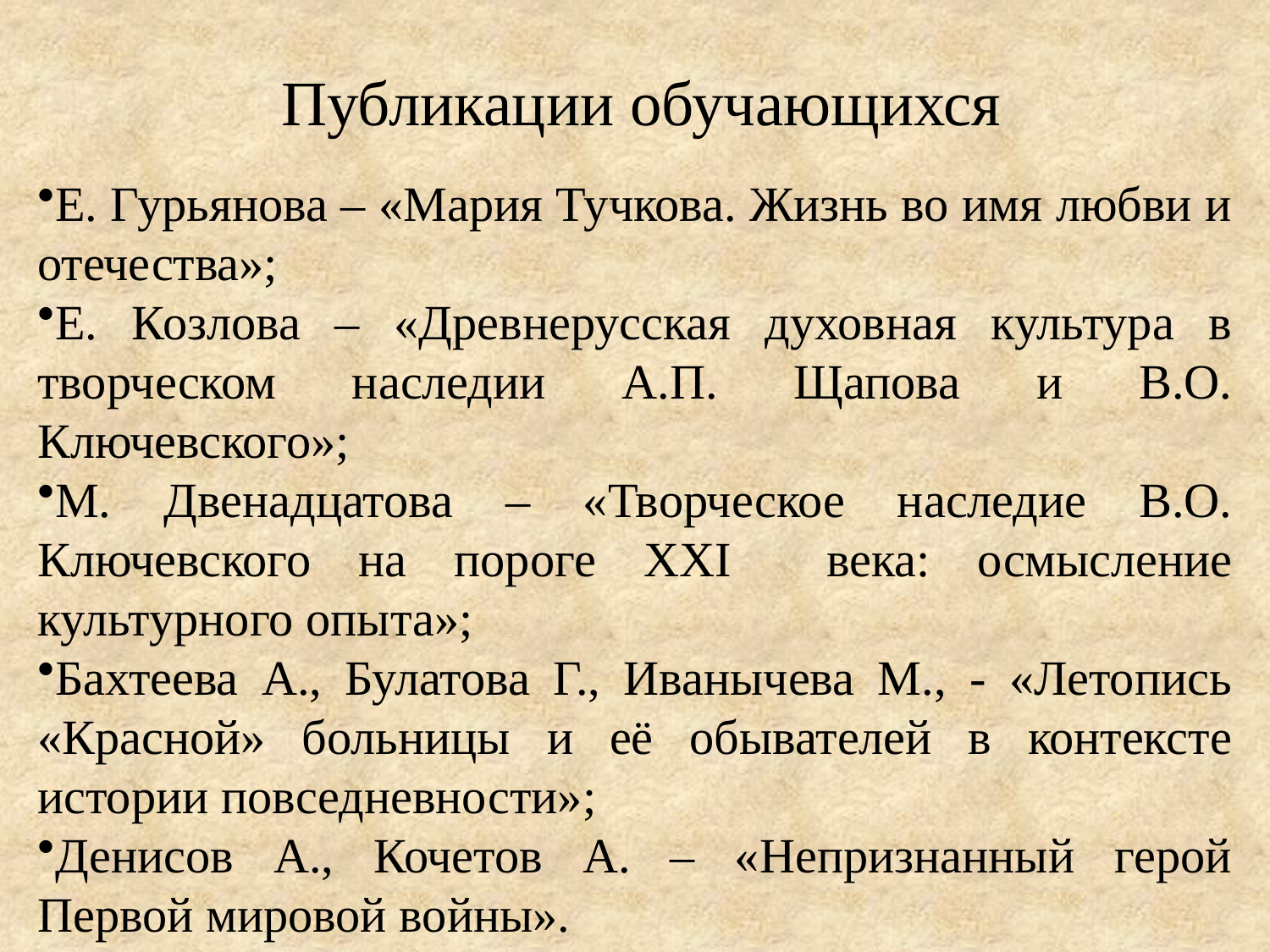

Публикации обучающихся
Е. Гурьянова – «Мария Тучкова. Жизнь во имя любви и отечества»;
Е. Козлова – «Древнерусская духовная культура в творческом наследии А.П. Щапова и В.О. Ключевского»;
М. Двенадцатова – «Творческое наследие В.О. Ключевского на пороге XXI  века: осмысление культурного опыта»;
Бахтеева А., Булатова Г., Иванычева М., - «Летопись «Красной» больницы и её обывателей в контексте истории повседневности»;
Денисов А., Кочетов А. – «Непризнанный герой Первой мировой войны».